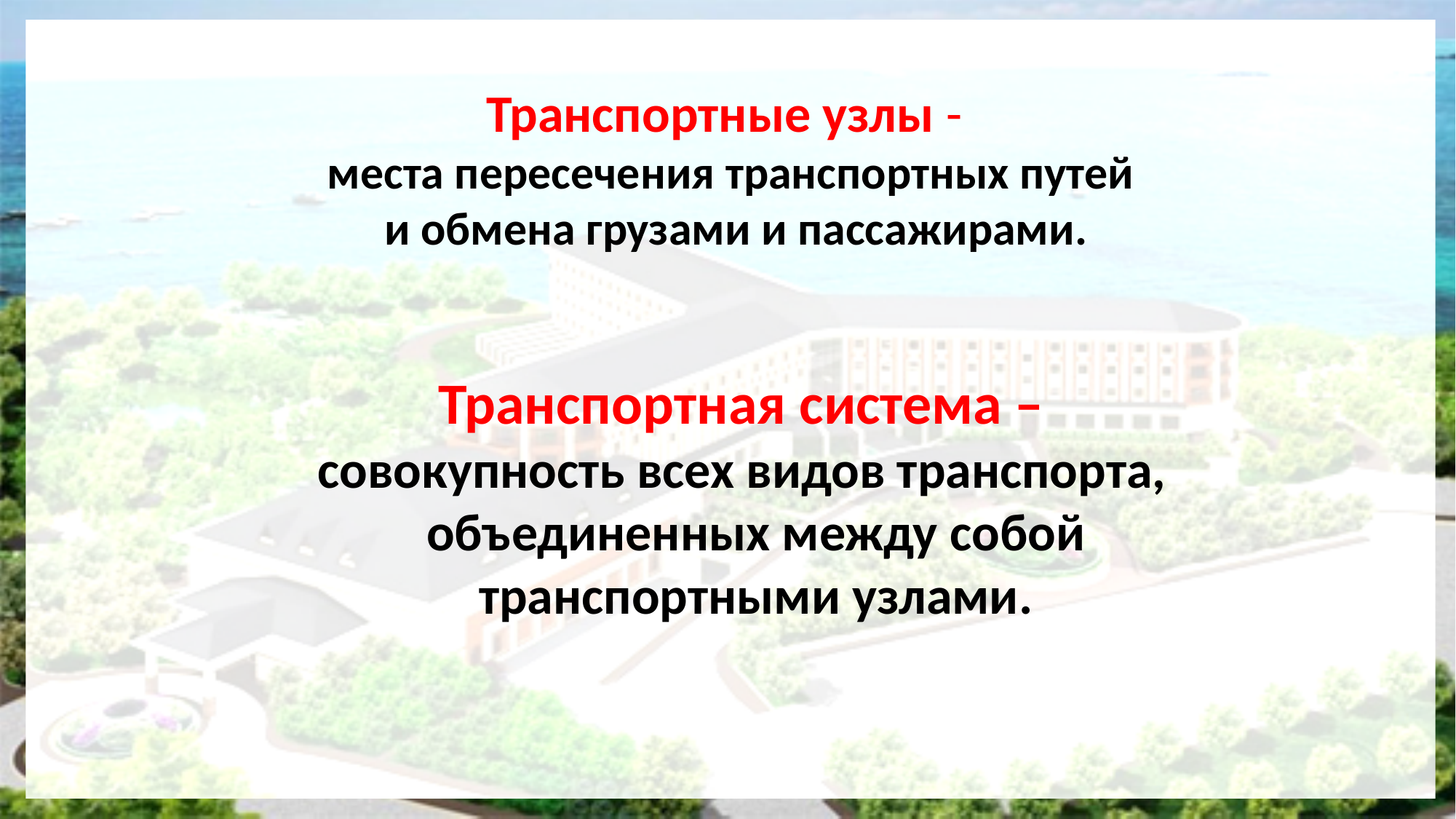

Транспортные узлы -
места пересечения транспортных путей
и обмена грузами и пассажирами.

 Транспортная система –
 совокупность всех видов транспорта, объединенных между собой транспортными узлами.